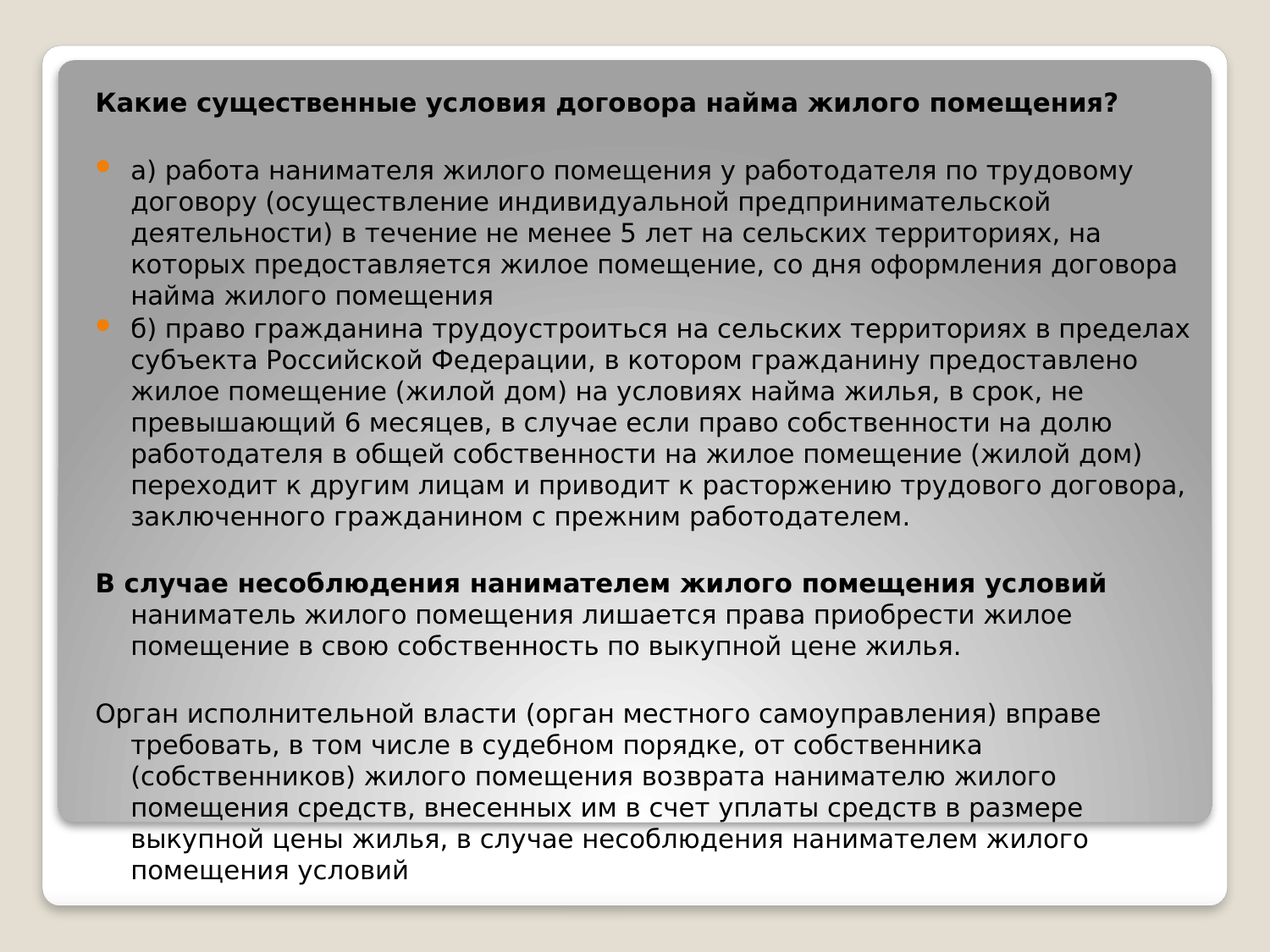

Какие существенные условия договора найма жилого помещения?

а) работа нанимателя жилого помещения у работодателя по трудовому договору (осуществление индивидуальной предпринимательской деятельности) в течение не менее 5 лет на сельских территориях, на которых предоставляется жилое помещение, со дня оформления договора найма жилого помещения
б) право гражданина трудоустроиться на сельских территориях в пределах субъекта Российской Федерации, в котором гражданину предоставлено жилое помещение (жилой дом) на условиях найма жилья, в срок, не превышающий 6 месяцев, в случае если право собственности на долю работодателя в общей собственности на жилое помещение (жилой дом) переходит к другим лицам и приводит к расторжению трудового договора, заключенного гражданином с прежним работодателем.

В случае несоблюдения нанимателем жилого помещения условий наниматель жилого помещения лишается права приобрести жилое помещение в свою собственность по выкупной цене жилья.

Орган исполнительной власти (орган местного самоуправления) вправе требовать, в том числе в судебном порядке, от собственника (собственников) жилого помещения возврата нанимателю жилого помещения средств, внесенных им в счет уплаты средств в размере выкупной цены жилья, в случае несоблюдения нанимателем жилого помещения условий